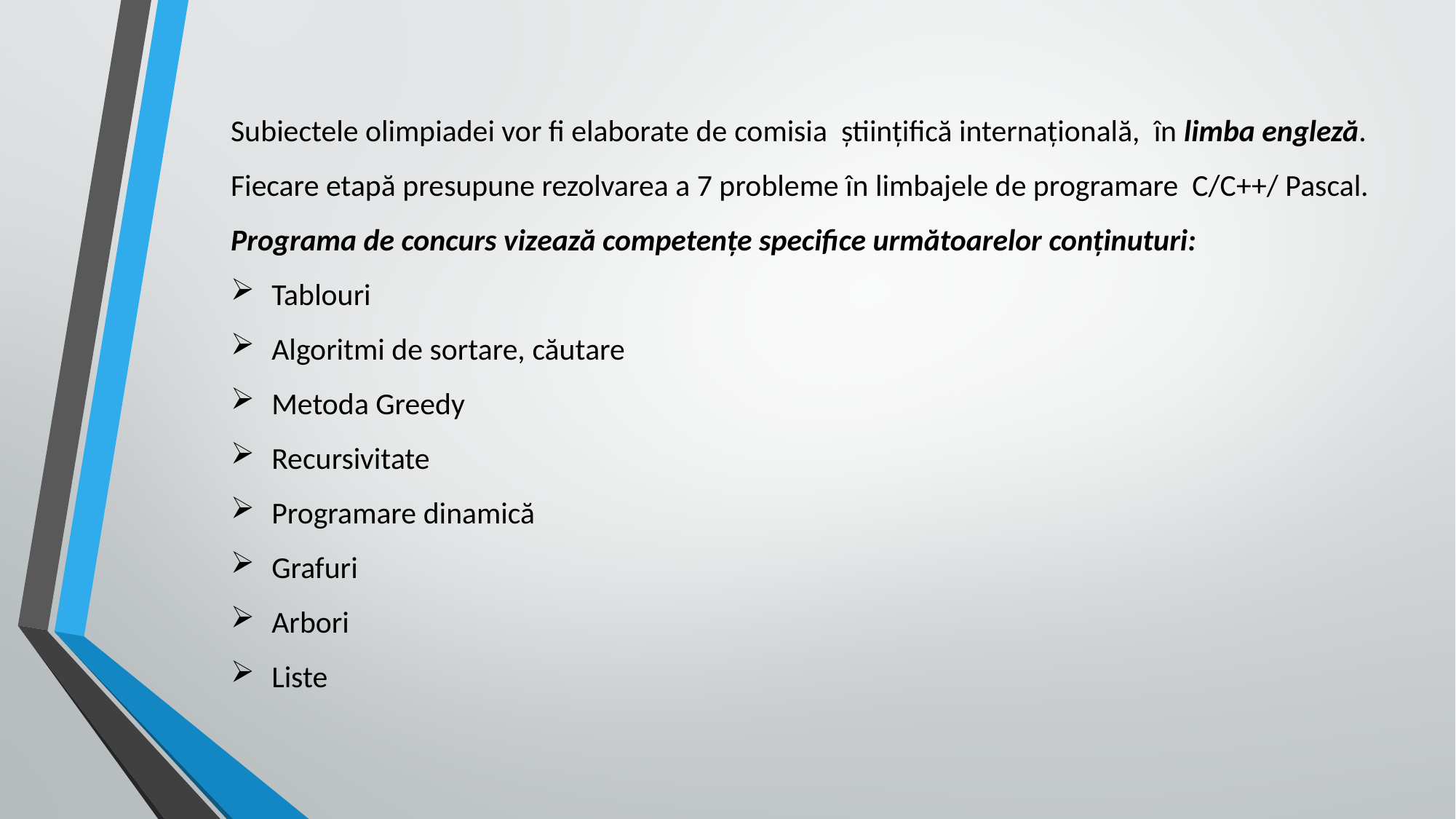

Subiectele olimpiadei vor fi elaborate de comisia  științifică internațională,  în limba engleză.
Fiecare etapă presupune rezolvarea a 7 probleme în limbajele de programare  C/C++/ Pascal.
Programa de concurs vizează competențe specifice următoarelor conținuturi:
Tablouri
Algoritmi de sortare, căutare
Metoda Greedy
Recursivitate
Programare dinamică
Grafuri
Arbori
Liste